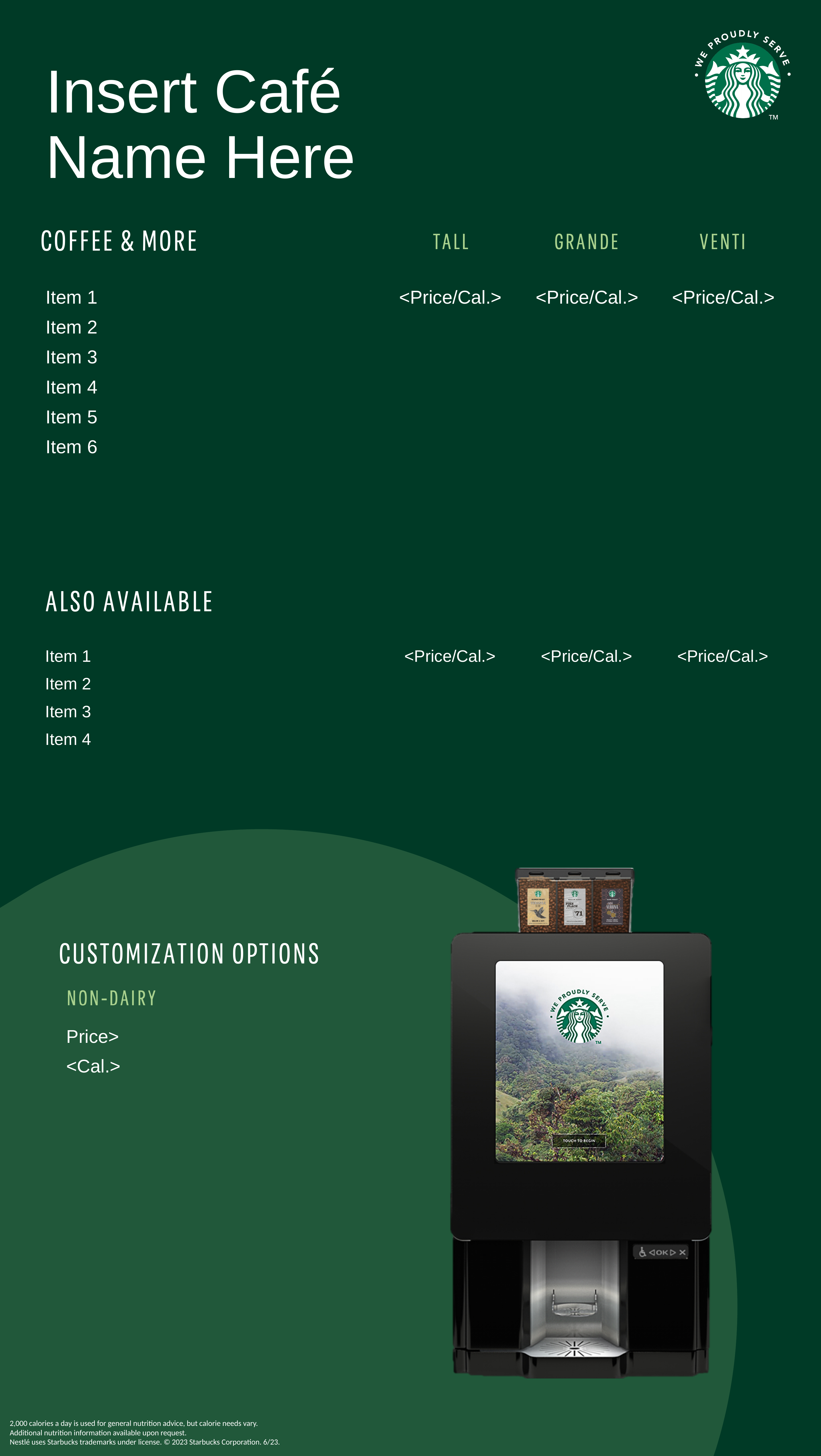

Insert Café
Name Here

Item 1
Item 2
Item 3
Item 4
Item 5
Item 6
<Price/Cal.>

<Price/Cal.>

<Price/Cal.>

Item 1
Item 2
Item 3
Item 4

<Price/Cal.>

<Price/Cal.>

<Price/Cal.>

Price>
<Cal.>